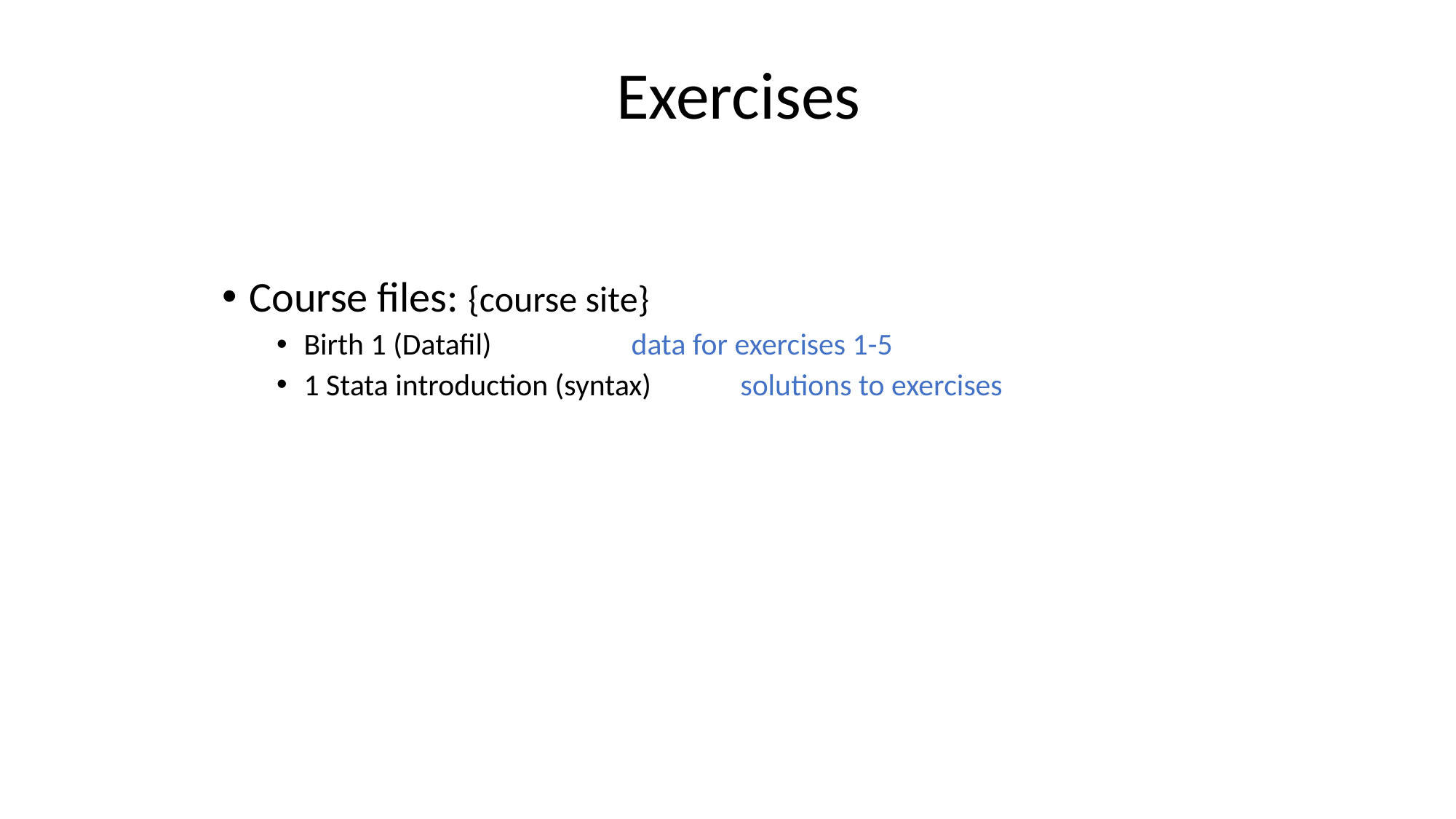

Exercises

Course files: {course site}
Birth 1 (Datafil)		data for exercises 1-5
1 Stata introduction (syntax)	solutions to exercises